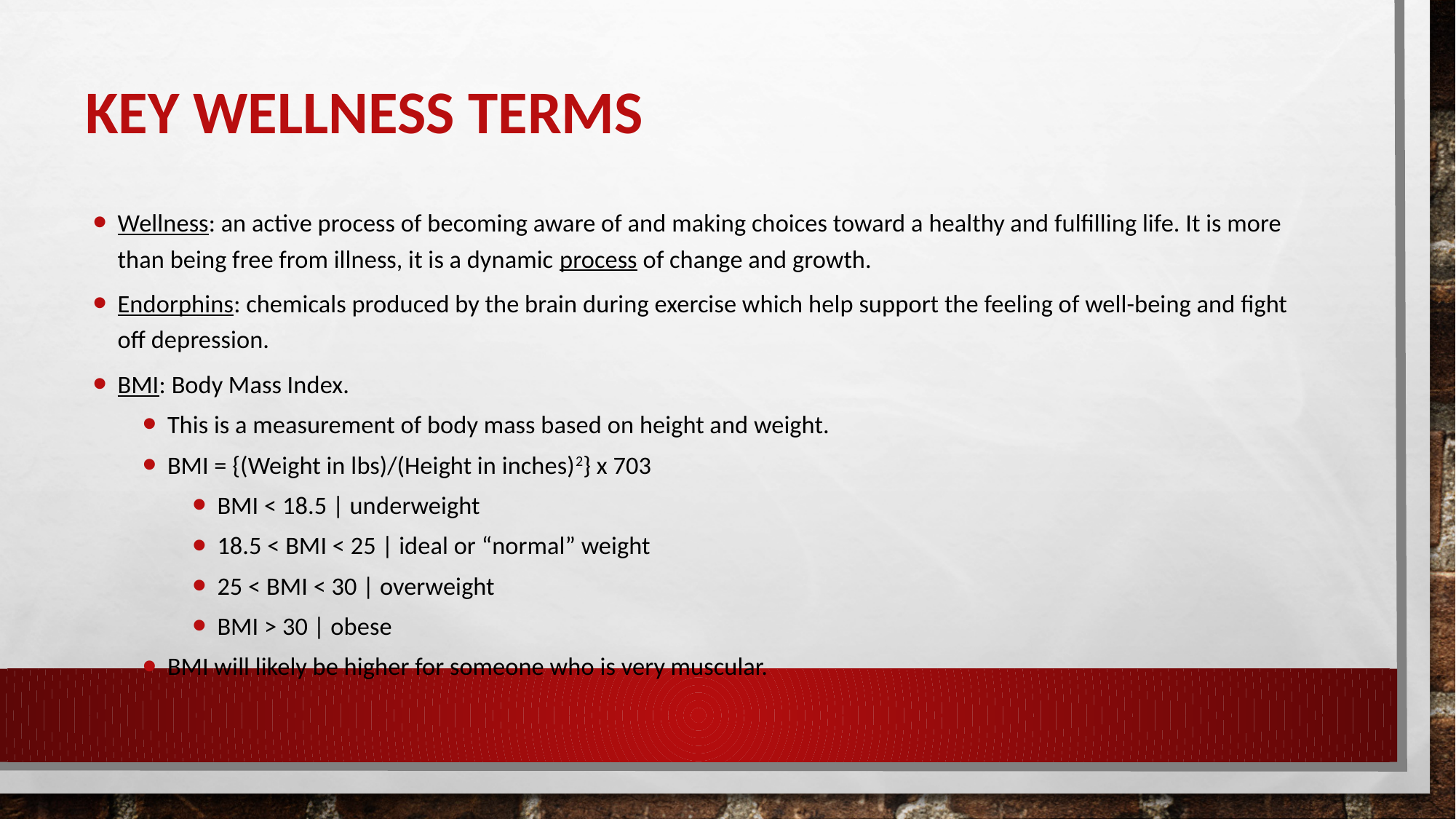

# KEY Wellness terms
Wellness: an active process of becoming aware of and making choices toward a healthy and fulfilling life. It is more than being free from illness, it is a dynamic process of change and growth.
Endorphins: chemicals produced by the brain during exercise which help support the feeling of well-being and fight off depression.
BMI: Body Mass Index.
This is a measurement of body mass based on height and weight.
BMI = {(Weight in lbs)/(Height in inches)2} x 703
BMI < 18.5 | underweight
18.5 < BMI < 25 | ideal or “normal” weight
25 < BMI < 30 | overweight
BMI > 30 | obese
BMI will likely be higher for someone who is very muscular.